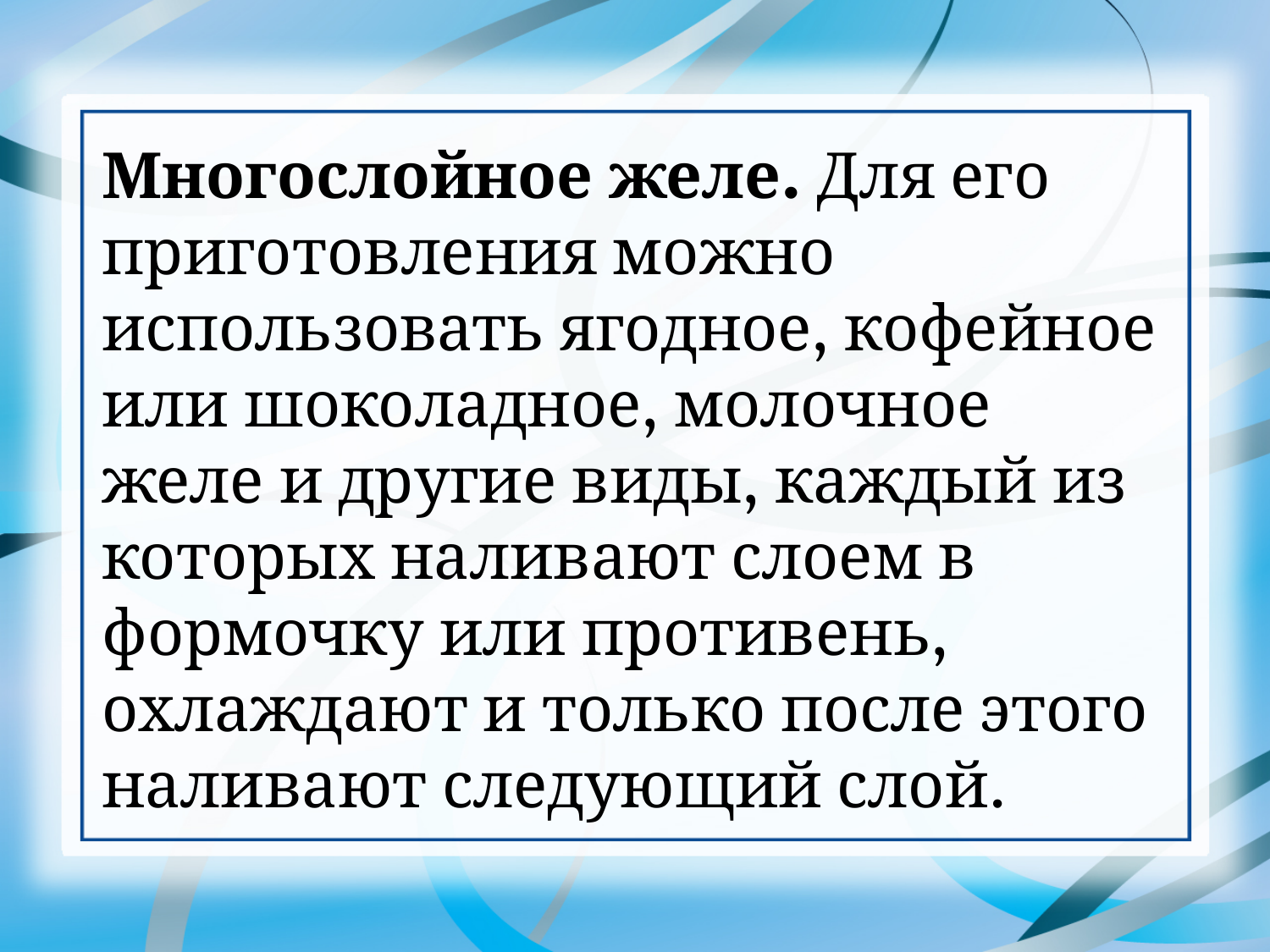

Многослойное желе. Для его приготовления можно использовать ягодное, кофейное или шоколадное, молочное желе и другие виды, каждый из которых наливают слоем в формочку или противень, охлаждают и только после этого наливают следующий слой.